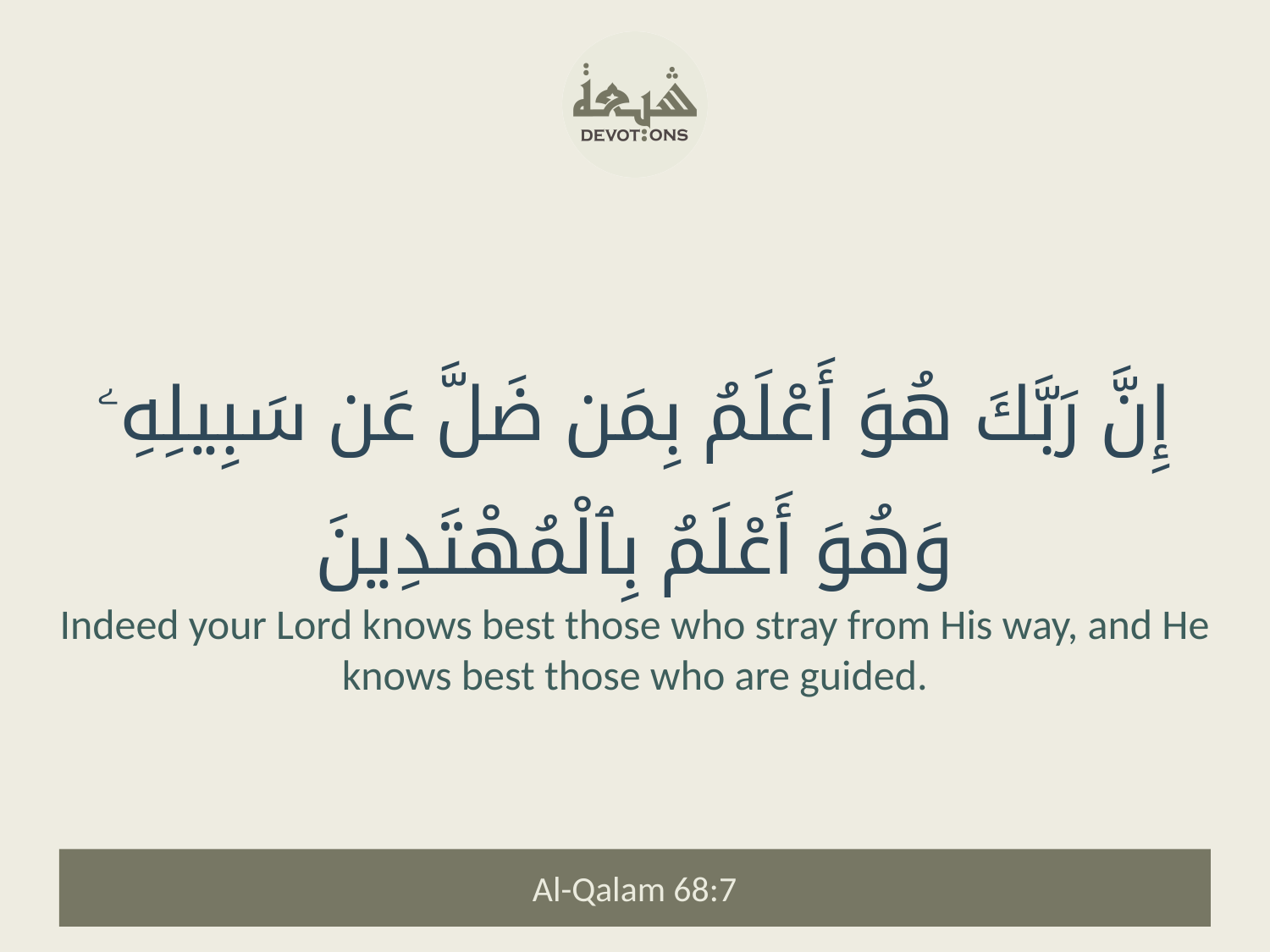

إِنَّ رَبَّكَ هُوَ أَعْلَمُ بِمَن ضَلَّ عَن سَبِيلِهِۦ وَهُوَ أَعْلَمُ بِٱلْمُهْتَدِينَ
Indeed your Lord knows best those who stray from His way, and He knows best those who are guided.
Al-Qalam 68:7